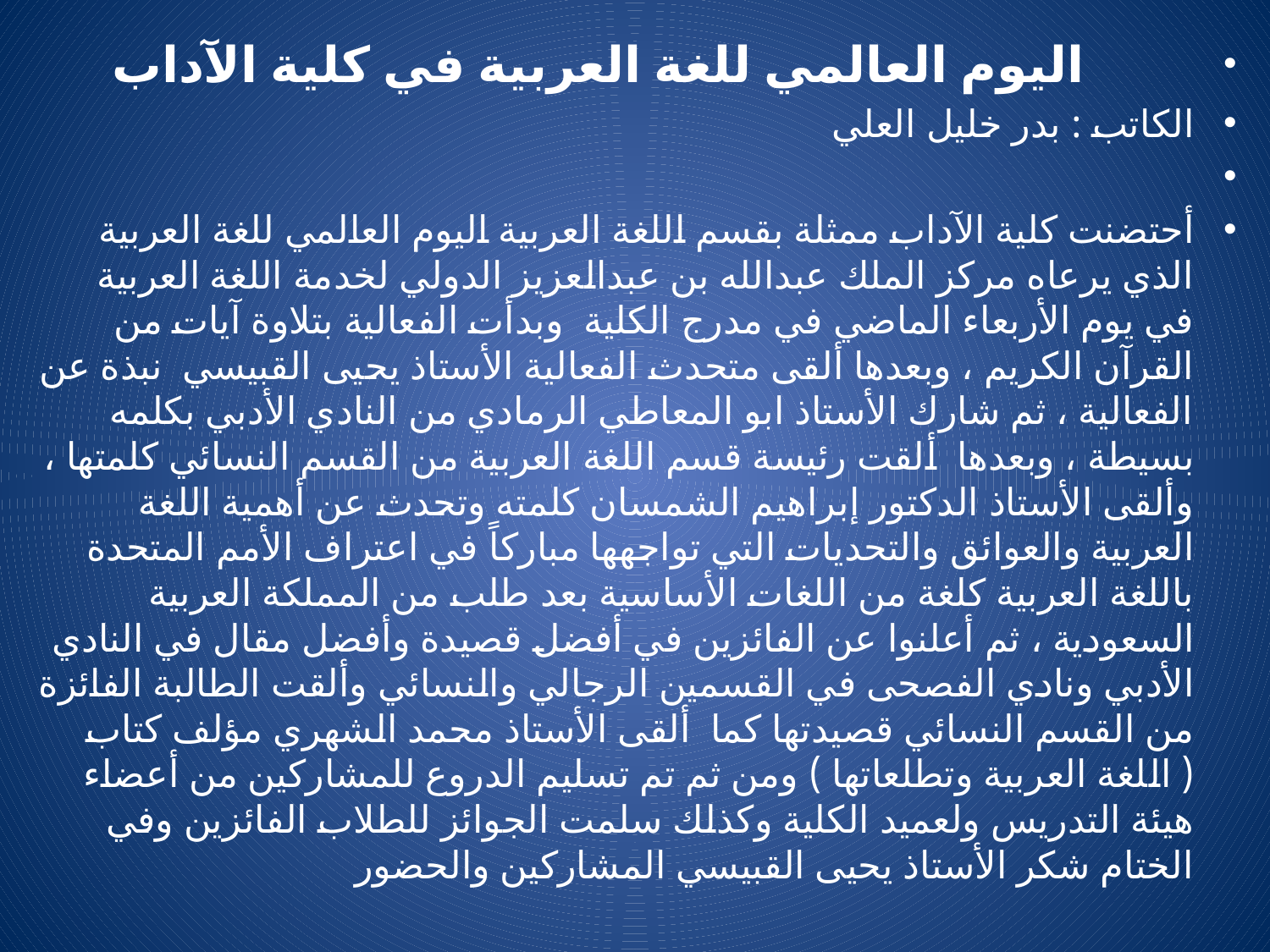

اليوم العالمي للغة العربية في كلية الآداب
الكاتب : بدر خليل العلي

أحتضنت كلية الآداب ممثلة بقسم اللغة العربية اليوم العالمي للغة العربية الذي يرعاه مركز الملك عبدالله بن عبدالعزيز الدولي لخدمة اللغة العربية في يوم الأربعاء الماضي في مدرج الكلية  وبدأت الفعالية بتلاوة آيات من القرآن الكريم ، وبعدها ألقى متحدث الفعالية الأستاذ يحيى القبيسي  نبذة عن الفعالية ، ثم شارك الأستاذ ابو المعاطي الرمادي من النادي الأدبي بكلمه بسيطة ، وبعدها  ألقت رئيسة قسم اللغة العربية من القسم النسائي كلمتها ، وألقى الأستاذ الدكتور إبراهيم الشمسان كلمته وتحدث عن أهمية اللغة العربية والعوائق والتحديات التي تواجهها مباركاً في اعتراف الأمم المتحدة باللغة العربية كلغة من اللغات الأساسية بعد طلب من المملكة العربية السعودية ، ثم أعلنوا عن الفائزين في أفضل قصيدة وأفضل مقال في النادي الأدبي ونادي الفصحى في القسمين الرجالي والنسائي وألقت الطالبة الفائزة من القسم النسائي قصيدتها كما  ألقى الأستاذ محمد الشهري مؤلف كتاب ( اللغة العربية وتطلعاتها ) ومن ثم تم تسليم الدروع للمشاركين من أعضاء هيئة التدريس ولعميد الكلية وكذلك سلمت الجوائز للطلاب الفائزين وفي الختام شكر الأستاذ يحيى القبيسي المشاركين والحضور